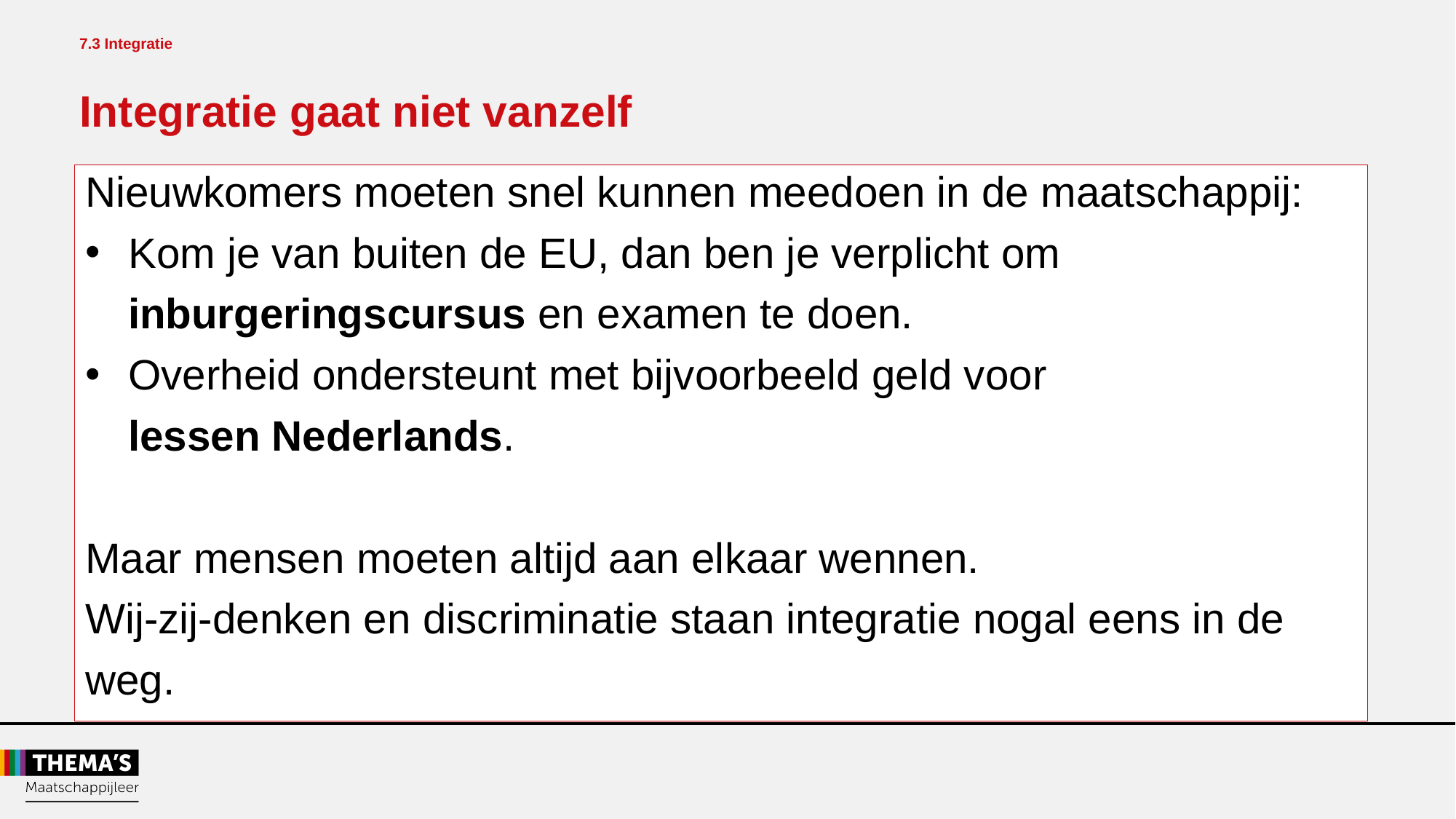

7.3 Integratie
Integratie gaat niet vanzelf
Nieuwkomers moeten snel kunnen meedoen in de maatschappij:
Kom je van buiten de EU, dan ben je verplicht om
	inburgeringscursus en examen te doen.
Overheid ondersteunt met bijvoorbeeld geld voor
lessen Nederlands.

Maar mensen moeten altijd aan elkaar wennen.
Wij-zij-denken en discriminatie staan integratie nogal eens in de
weg.